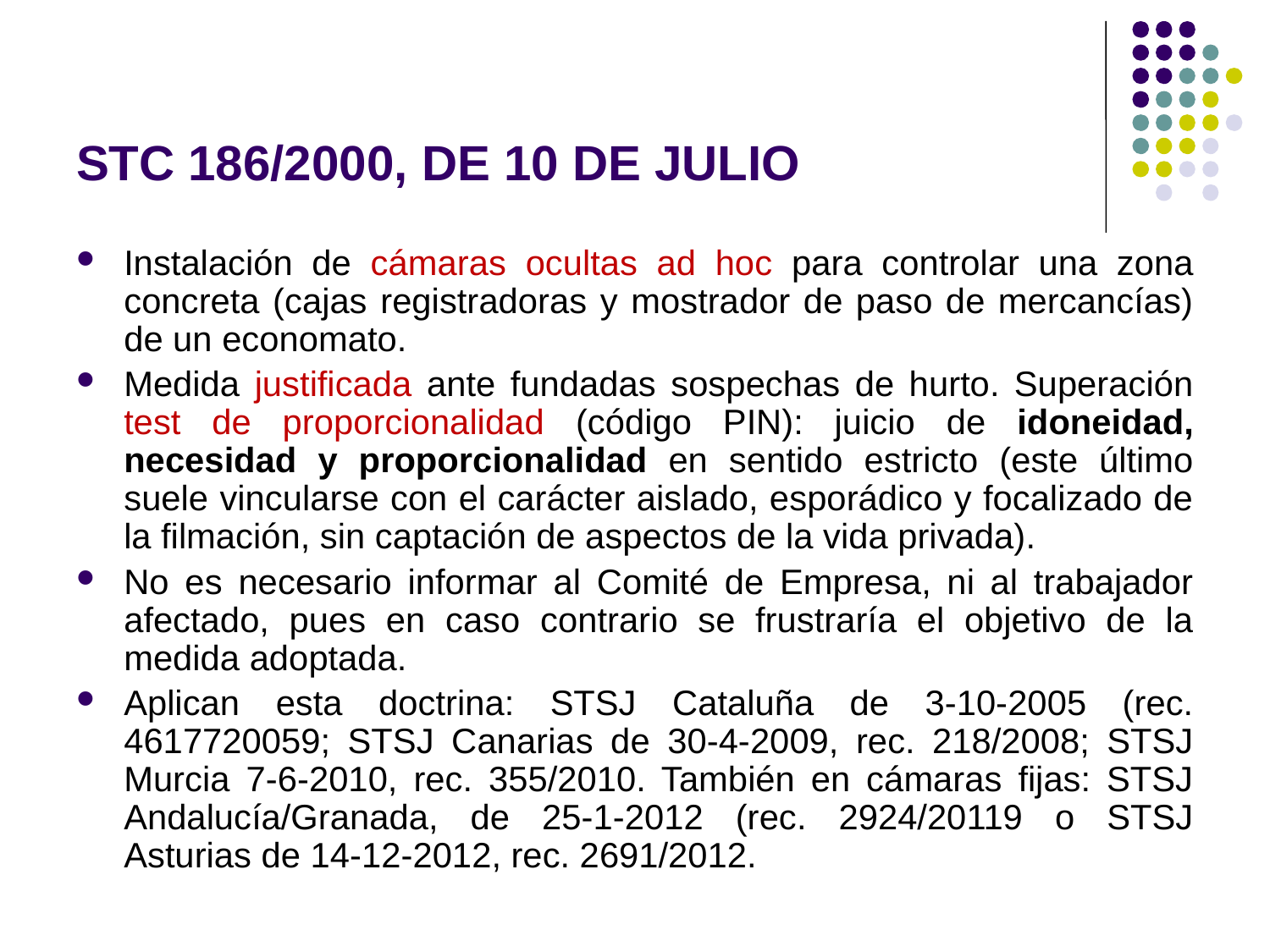

# STC 186/2000, DE 10 DE JULIO
Instalación de cámaras ocultas ad hoc para controlar una zona concreta (cajas registradoras y mostrador de paso de mercancías) de un economato.
Medida justificada ante fundadas sospechas de hurto. Superación test de proporcionalidad (código PIN): juicio de idoneidad, necesidad y proporcionalidad en sentido estricto (este último suele vincularse con el carácter aislado, esporádico y focalizado de la filmación, sin captación de aspectos de la vida privada).
No es necesario informar al Comité de Empresa, ni al trabajador afectado, pues en caso contrario se frustraría el objetivo de la medida adoptada.
Aplican esta doctrina: STSJ Cataluña de 3-10-2005 (rec. 4617720059; STSJ Canarias de 30-4-2009, rec. 218/2008; STSJ Murcia 7-6-2010, rec. 355/2010. También en cámaras fijas: STSJ Andalucía/Granada, de 25-1-2012 (rec. 2924/20119 o STSJ Asturias de 14-12-2012, rec. 2691/2012.